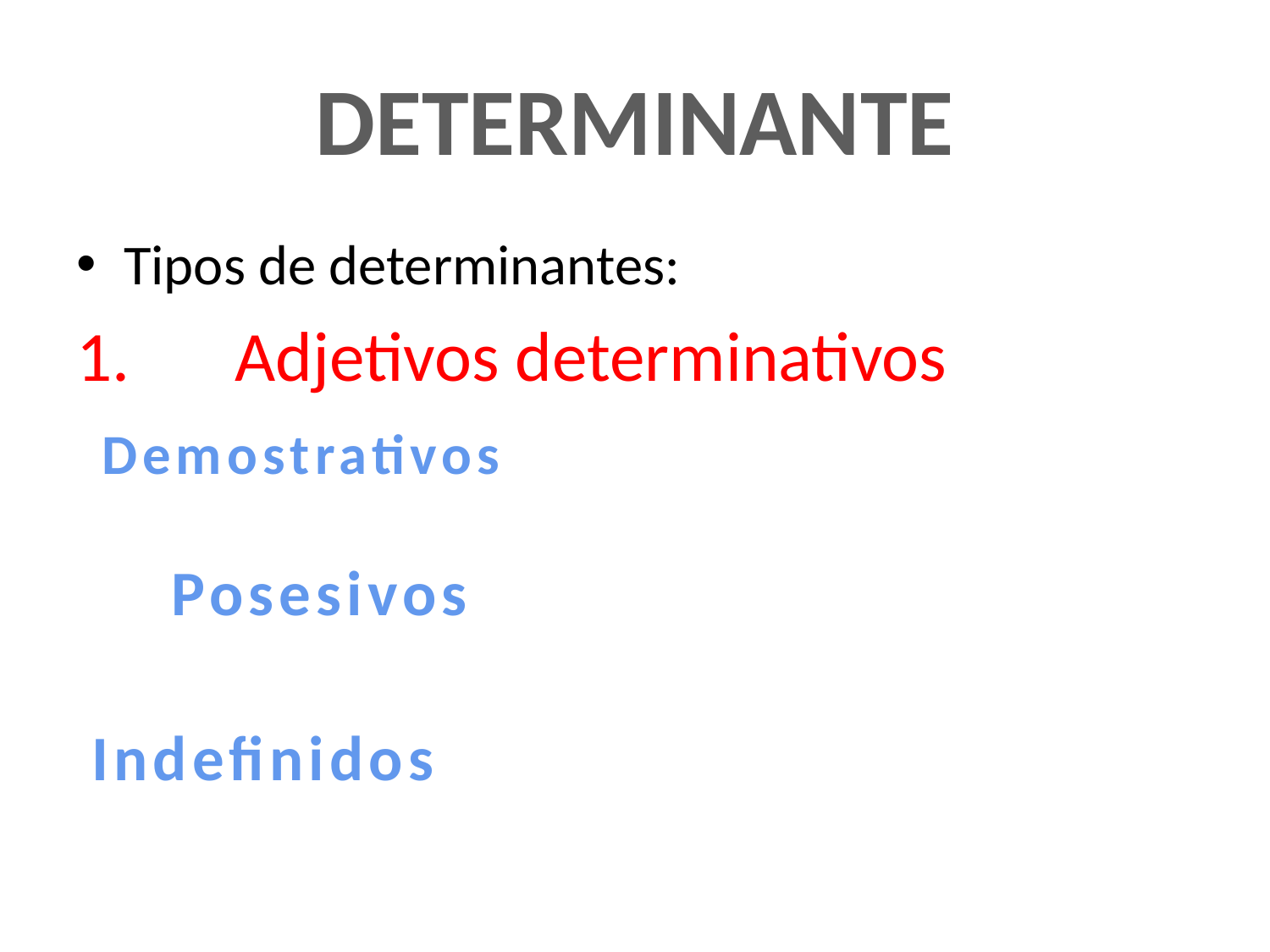

# DETERMINANTE
Tipos de determinantes:
Adjetivos determinativos

Demostrativos
Posesivos
Indefinidos